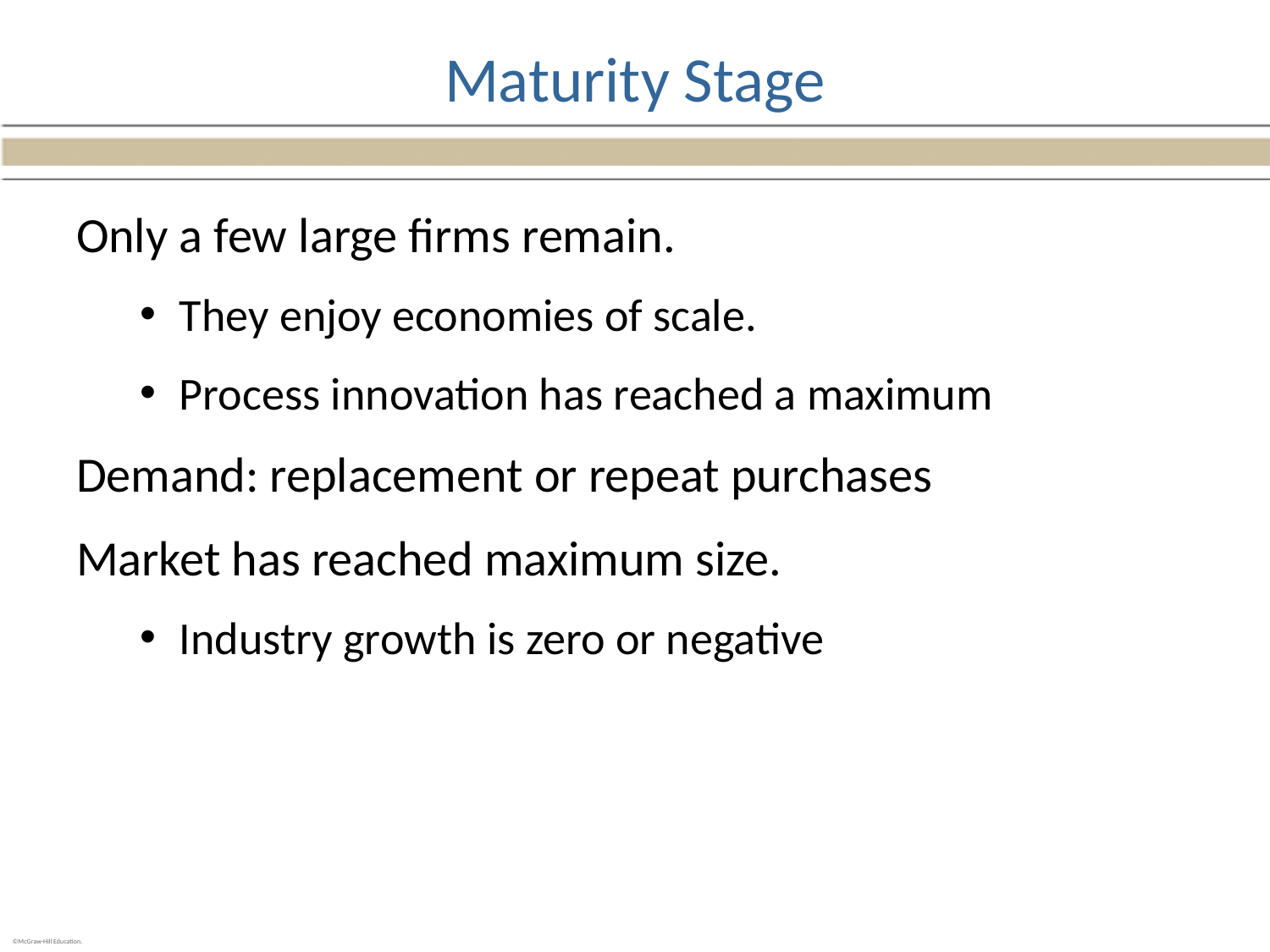

# Maturity Stage
Only a few large firms remain.
They enjoy economies of scale.
Process innovation has reached a maximum
Demand: replacement or repeat purchases
Market has reached maximum size.
Industry growth is zero or negative